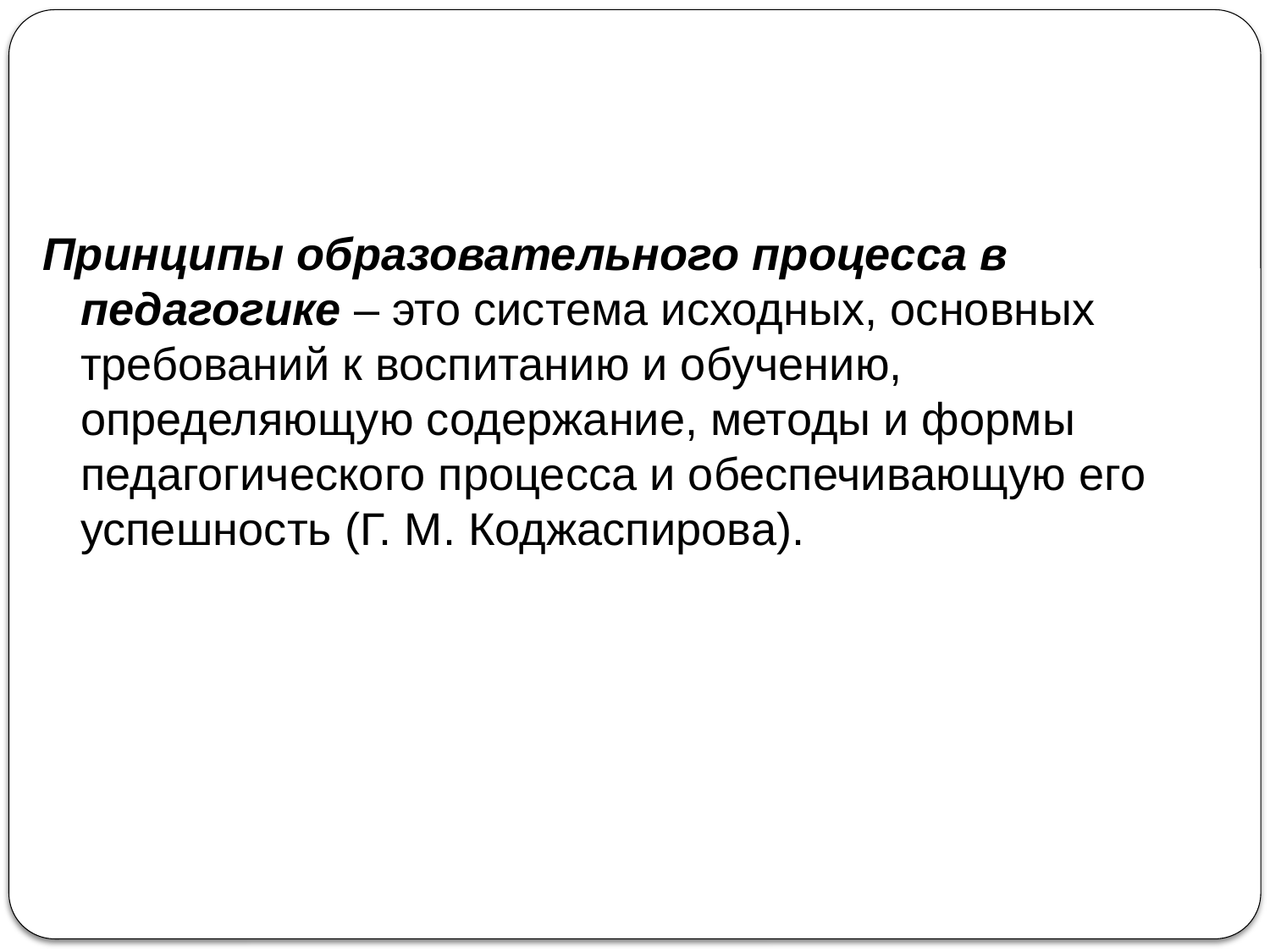

#
Принципы образовательного процесса в педагогике – это система исходных, основных требований к воспитанию и обучению, определяющую содержание, методы и формы педагогического процесса и обеспечивающую его успешность (Г. М. Коджаспирова).